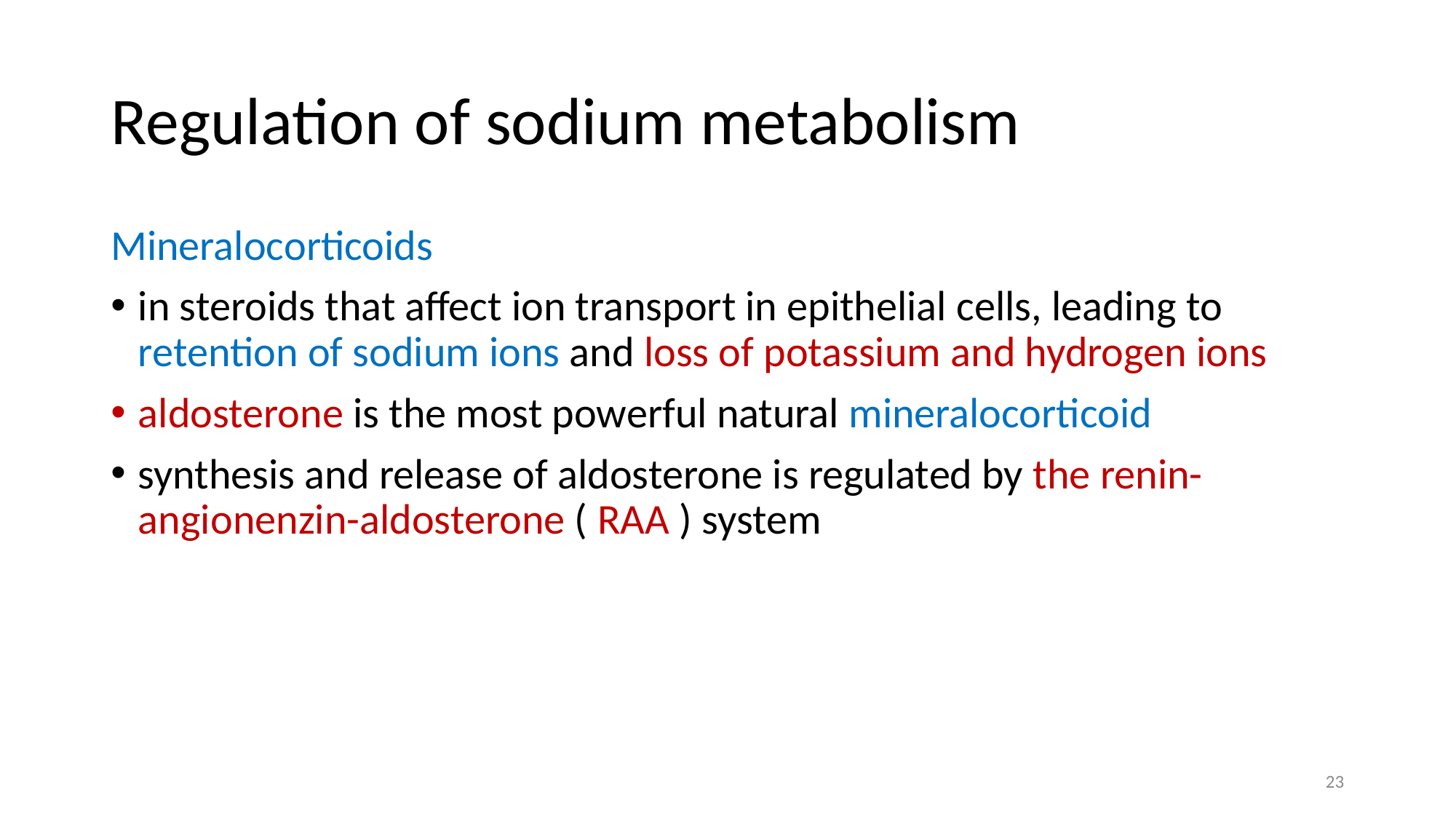

# Regulation of sodium metabolism
Mineralocorticoids
in steroids that affect ion transport in epithelial cells, leading to retention of sodium ions and loss of potassium and hydrogen ions
aldosterone is the most powerful natural mineralocorticoid
synthesis and release of aldosterone is regulated by the renin-angionenzin-aldosterone ( RAA ) system
23